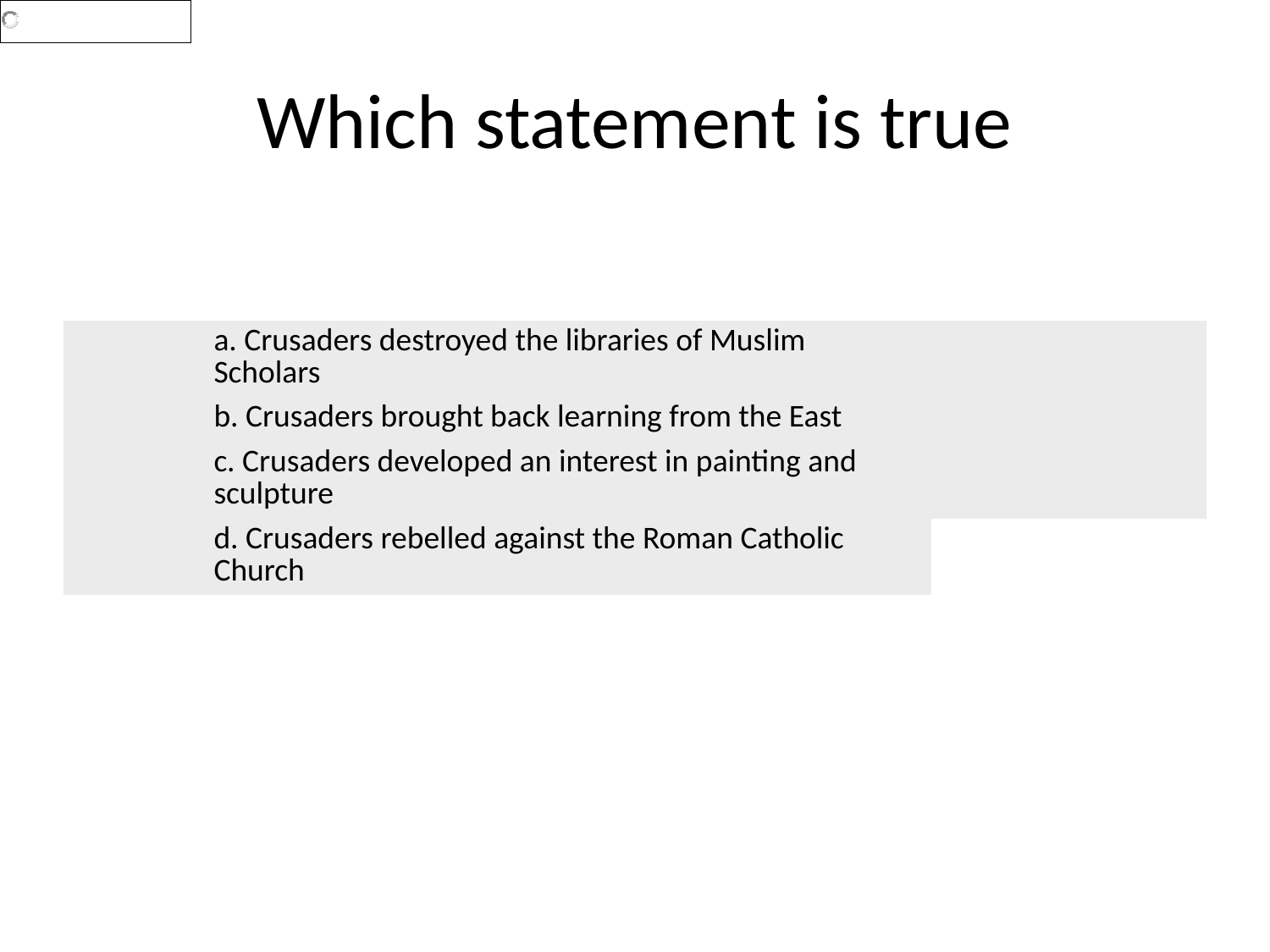

# Which statement is true
|  | a. Crusaders destroyed the libraries of Muslim Scholars |  |
| --- | --- | --- |
|  | b. Crusaders brought back learning from the East |  |
|  | c. Crusaders developed an interest in painting and sculpture |  |
|  | d. Crusaders rebelled against the Roman Catholic Church |  |